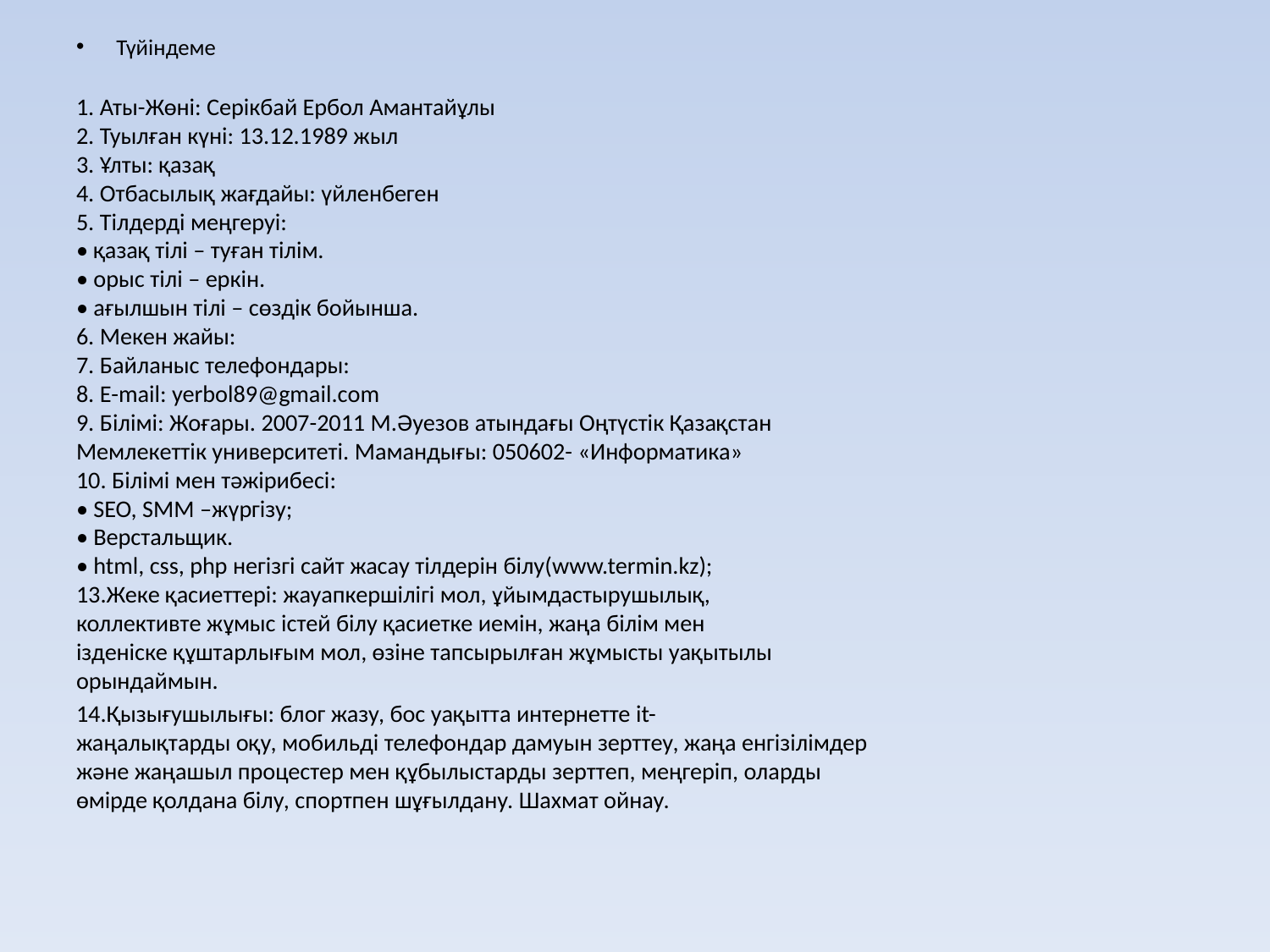

Түйіндеме
1. Аты-Жөні: Серікбай Ербол Амантайұлы 
2. Туылған күні: 13.12.1989 жыл 
3. Ұлты: қазақ 
4. Отбасылық жағдайы: үйленбеген 
5. Тілдерді меңгеруі: 
• қазақ тілі – туған тілім. 
• орыс тілі – еркін. 
• ағылшын тілі – сөздік бойынша. 
6. Мекен жайы: 
7. Байланыс телефондары: 
8. E-mail: yerbol89@gmail.com 
9. Білімі: Жоғары. 2007-2011 М.Әуезов атындағы Оңтүстік Қазақстан 
Мемлекеттік университеті. Мамандығы: 050602- «Информатика» 
10. Білімі мен тәжірибесі: 
• SEO, SMM –жүргізу; 
• Верстальщик. 
• html, css, php негізгі сайт жасау тілдерін білу(www.termin.kz); 
13.Жеке қасиеттері: жауапкершілігі мол, ұйымдастырушылық, 
коллективте жұмыс істей білу қасиетке иемін, жаңа білім мен 
ізденіске құштарлығым мол, өзіне тапсырылған жұмысты уақытылы 
орындаймын.
14.Қызығушылығы: блог жазу, бос уақытта интернетте it- 
жаңалықтарды оқу, мобильді телефондар дамуын зерттеу, жаңа енгізілімдер 
және жаңашыл процестер мен құбылыстарды зерттеп, меңгеріп, оларды 
өмірде қолдана білу, спортпен шұғылдану. Шахмат ойнау.